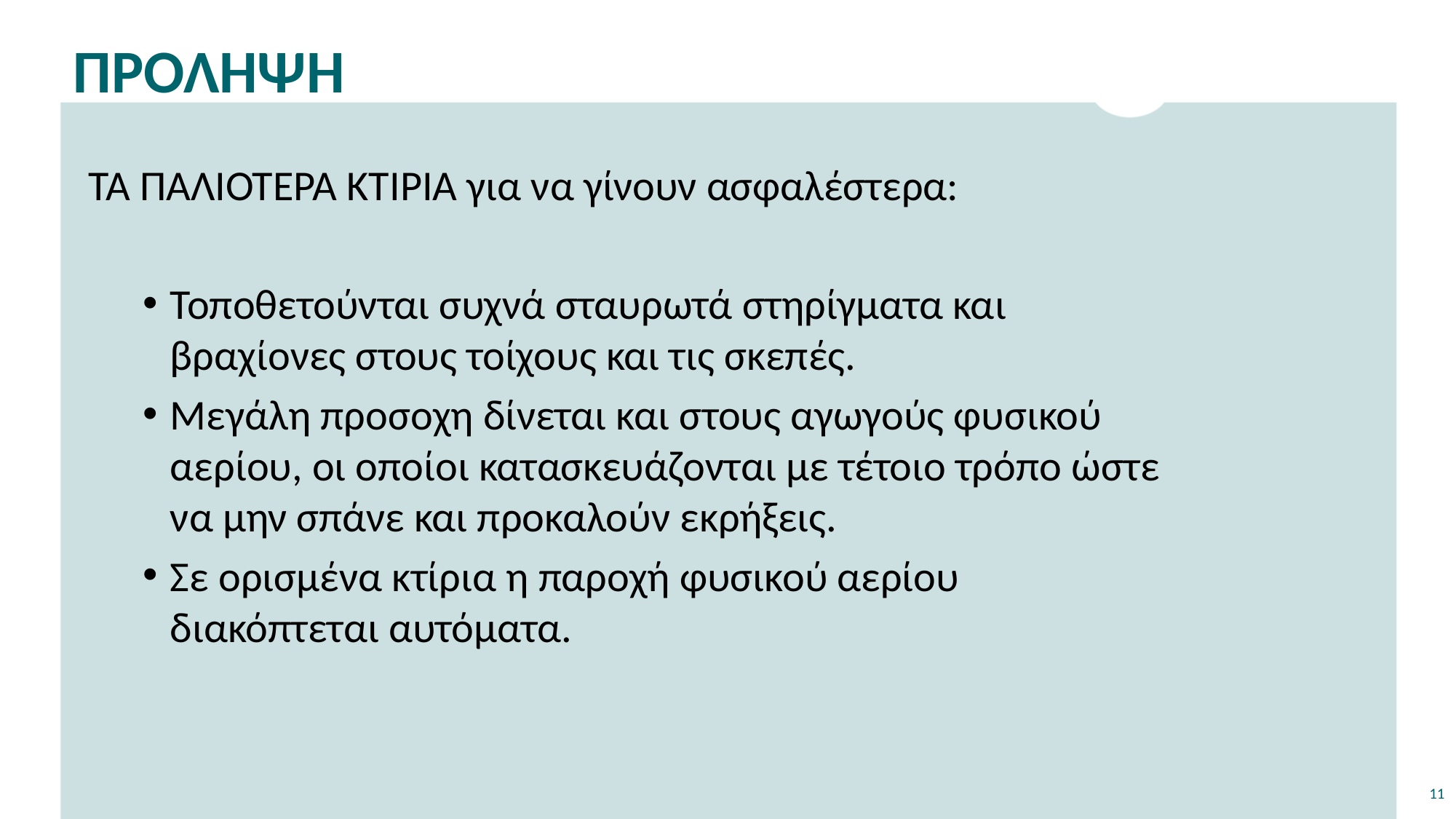

# ΠΡΟΛΗΨΗ
ΤΑ ΠΑΛΙΟΤΕΡΑ ΚΤΙΡΙΑ για να γίνουν ασφαλέστερα:

Τοποθετούνται συχνά σταυρωτά στηρίγματα και βραχίονες στους τοίχους και τις σκεπές.
Μεγάλη προσοχη δίνεται και στους αγωγούς φυσικού αερίου, οι οποίοι κατασκευάζονται με τέτοιο τρόπο ώστε να μην σπάνε και προκαλούν εκρήξεις.
Σε ορισμένα κτίρια η παροχή φυσικού αερίου διακόπτεται αυτόματα.